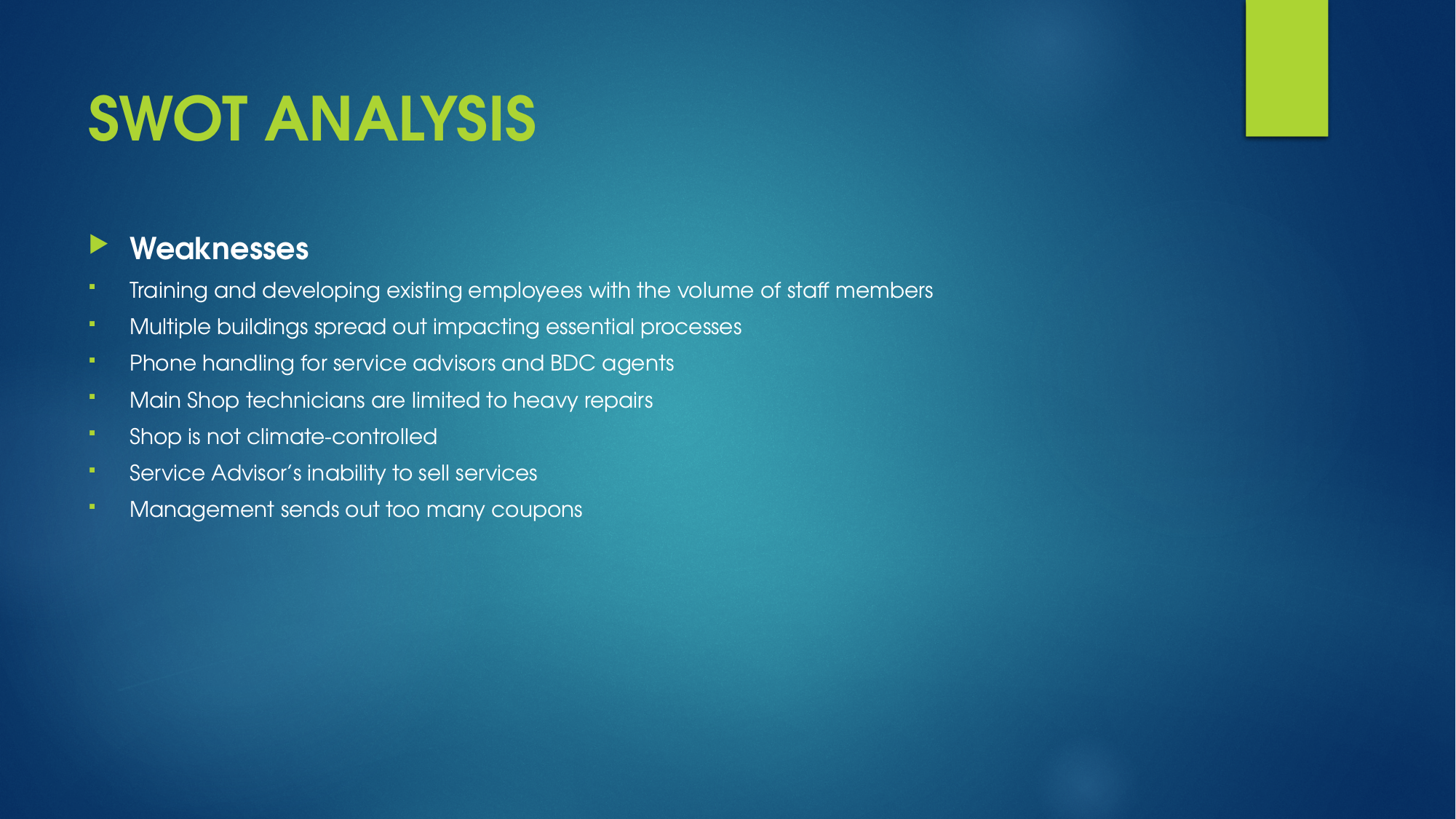

# SWOT ANALYSIS
Weaknesses
Training and developing existing employees with the volume of staff members
Multiple buildings spread out impacting essential processes
Phone handling for service advisors and BDC agents
Main Shop technicians are limited to heavy repairs
Shop is not climate-controlled
Service Advisor’s inability to sell services
Management sends out too many coupons